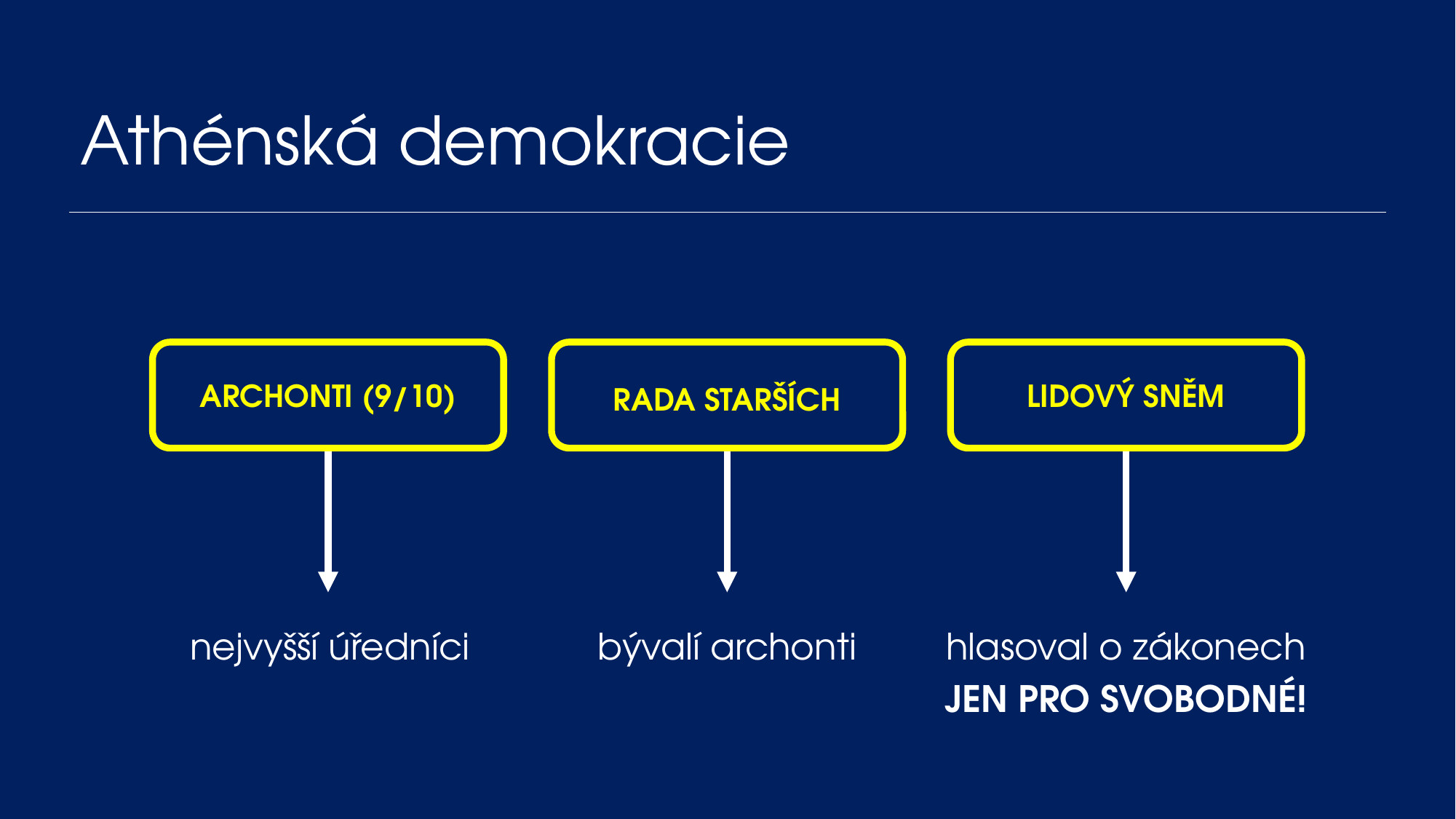

Athénská demokracie

ARCHONTI (9/10)
LIDOVÝ SNĚM
RADA STARŠÍCH
nejvyšší úředníci
bývalí archonti
hlasoval o zákonech
JEN PRO SVOBODNÉ!